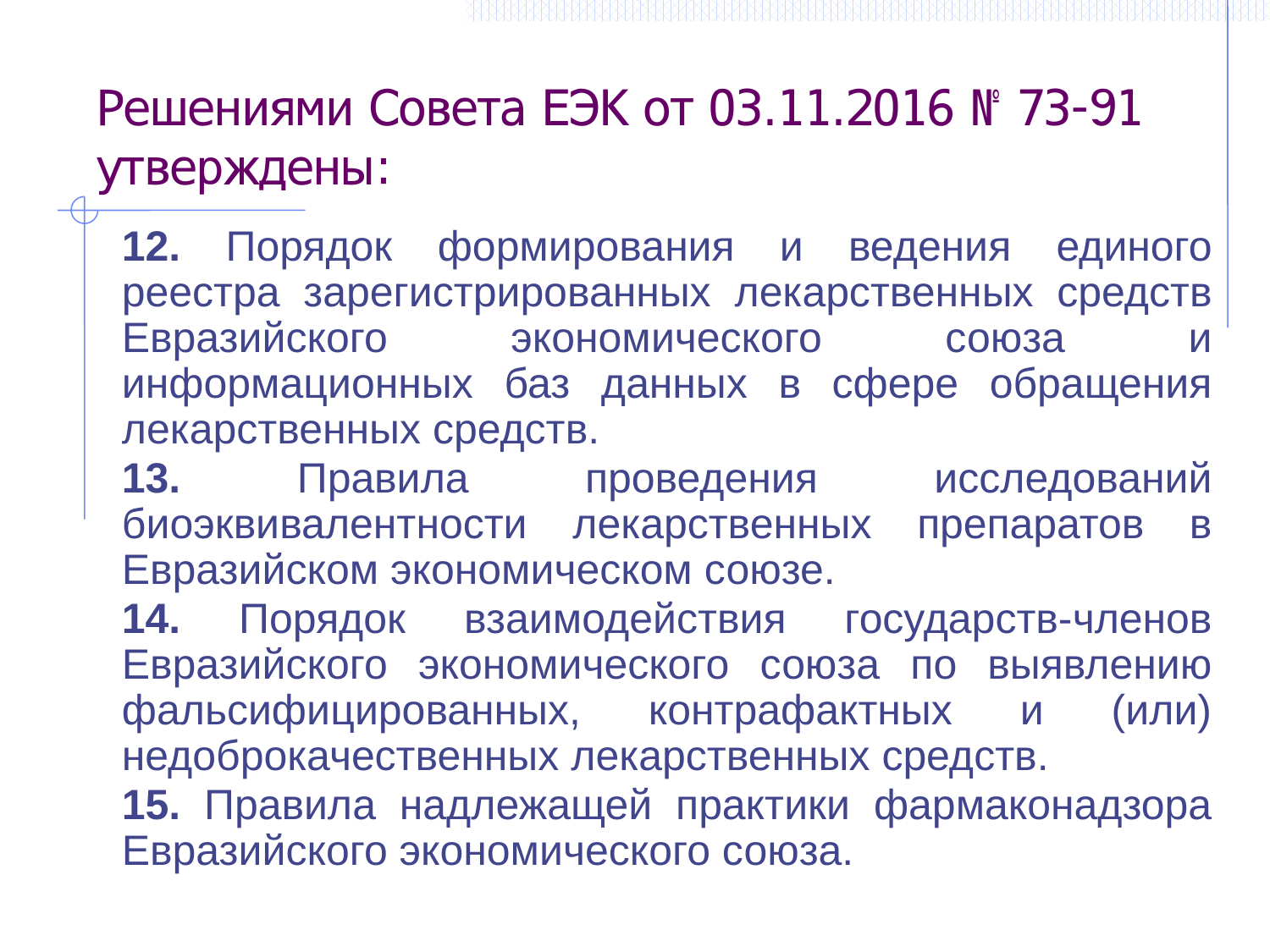

# Решениями Совета ЕЭК от 03.11.2016 № 73-91 утверждены:
12. Порядок формирования и ведения единого реестра зарегистрированных лекарственных средств Евразийского экономического союза и информационных баз данных в сфере обращения лекарственных средств.
13. Правила проведения исследований биоэквивалентности лекарственных препаратов в Евразийском экономическом союзе.
14. Порядок взаимодействия государств-членов Евразийского экономического союза по выявлению фальсифицированных, контрафактных и (или) недоброкачественных лекарственных средств.
15. Правила надлежащей практики фармаконадзора Евразийского экономического союза.